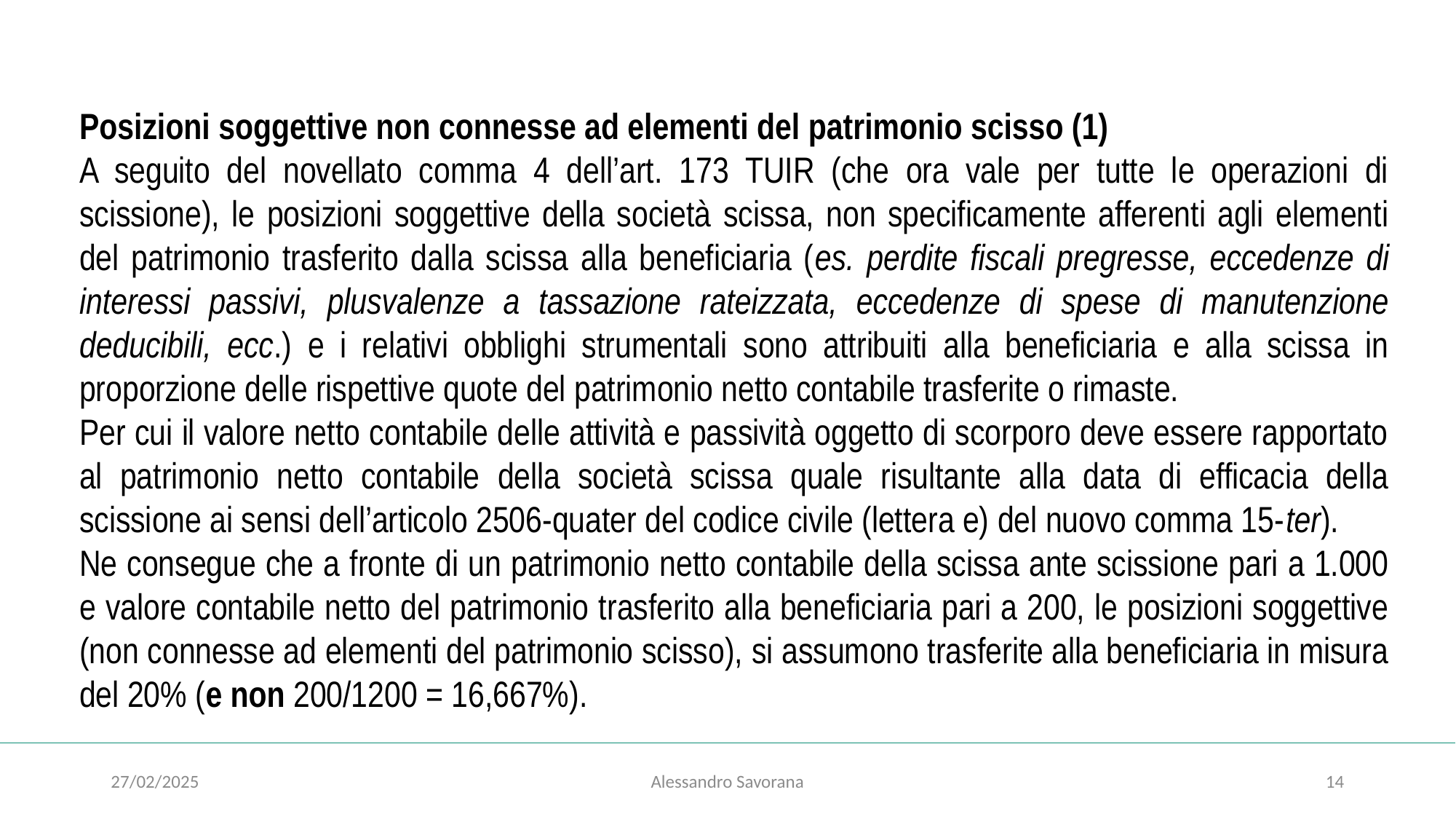

#
Posizioni soggettive non connesse ad elementi del patrimonio scisso (1)
A seguito del novellato comma 4 dell’art. 173 TUIR (che ora vale per tutte le operazioni di scissione), le posizioni soggettive della società scissa, non specificamente afferenti agli elementi del patrimonio trasferito dalla scissa alla beneficiaria (es. perdite fiscali pregresse, eccedenze di interessi passivi, plusvalenze a tassazione rateizzata, eccedenze di spese di manutenzione deducibili, ecc.) e i relativi obblighi strumentali sono attribuiti alla beneficiaria e alla scissa in proporzione delle rispettive quote del patrimonio netto contabile trasferite o rimaste.
Per cui il valore netto contabile delle attività e passività oggetto di scorporo deve essere rapportato al patrimonio netto contabile della società scissa quale risultante alla data di efficacia della scissione ai sensi dell’articolo 2506-quater del codice civile (lettera e) del nuovo comma 15-ter).
Ne consegue che a fronte di un patrimonio netto contabile della scissa ante scissione pari a 1.000 e valore contabile netto del patrimonio trasferito alla beneficiaria pari a 200, le posizioni soggettive (non connesse ad elementi del patrimonio scisso), si assumono trasferite alla beneficiaria in misura del 20% (e non 200/1200 = 16,667%).

27/02/2025
Alessandro Savorana
14